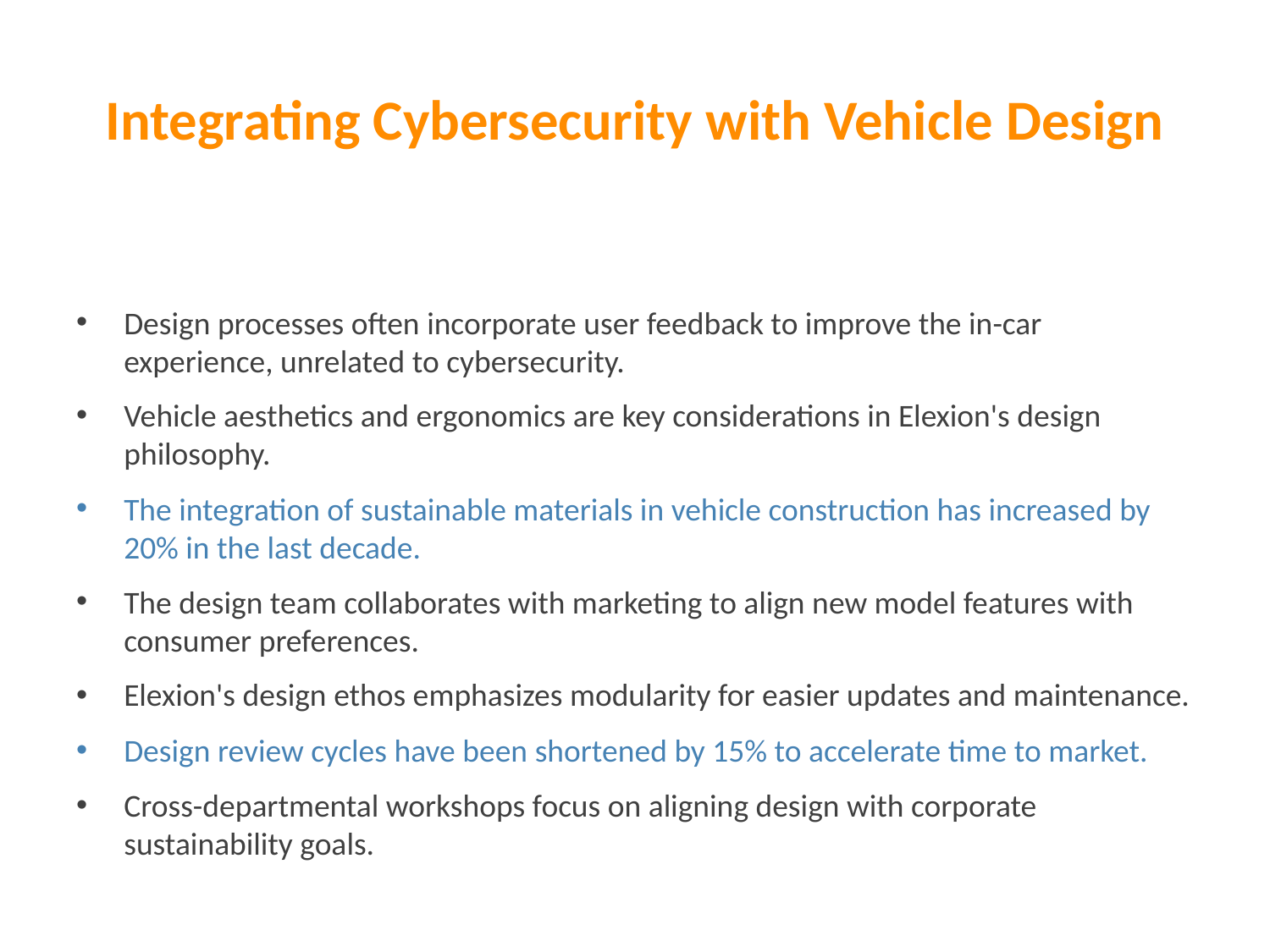

# Integrating Cybersecurity with Vehicle Design

Design processes often incorporate user feedback to improve the in-car experience, unrelated to cybersecurity.
Vehicle aesthetics and ergonomics are key considerations in Elexion's design philosophy.
The integration of sustainable materials in vehicle construction has increased by 20% in the last decade.
The design team collaborates with marketing to align new model features with consumer preferences.
Elexion's design ethos emphasizes modularity for easier updates and maintenance.
Design review cycles have been shortened by 15% to accelerate time to market.
Cross-departmental workshops focus on aligning design with corporate sustainability goals.